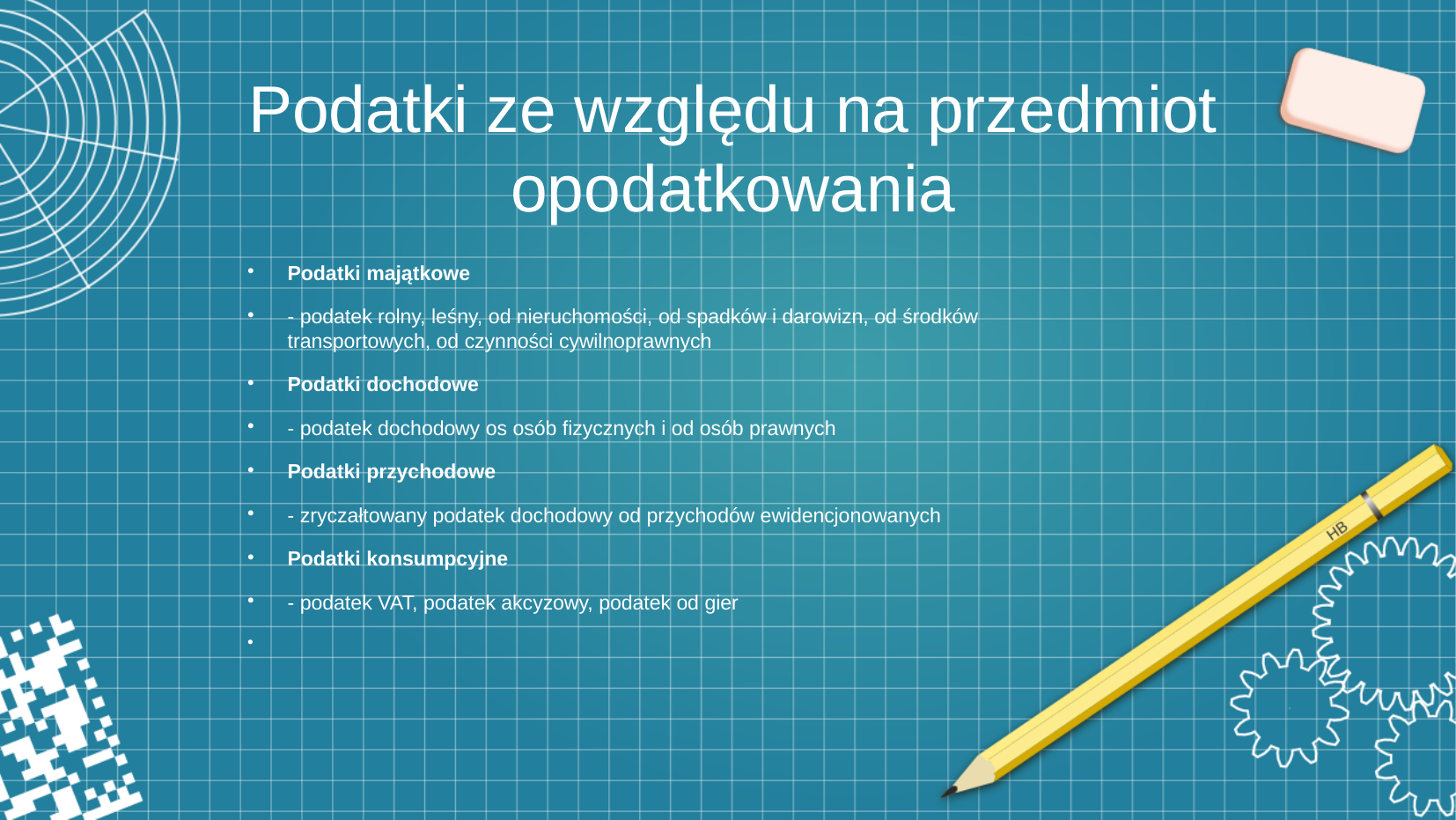

# Podatki ze względu na przedmiot opodatkowania
Podatki majątkowe
- podatek rolny, leśny, od nieruchomości, od spadków i darowizn, od środków transportowych, od czynności cywilnoprawnych
Podatki dochodowe
- podatek dochodowy os osób fizycznych i od osób prawnych
Podatki przychodowe
- zryczałtowany podatek dochodowy od przychodów ewidencjonowanych
Podatki konsumpcyjne
- podatek VAT, podatek akcyzowy, podatek od gier